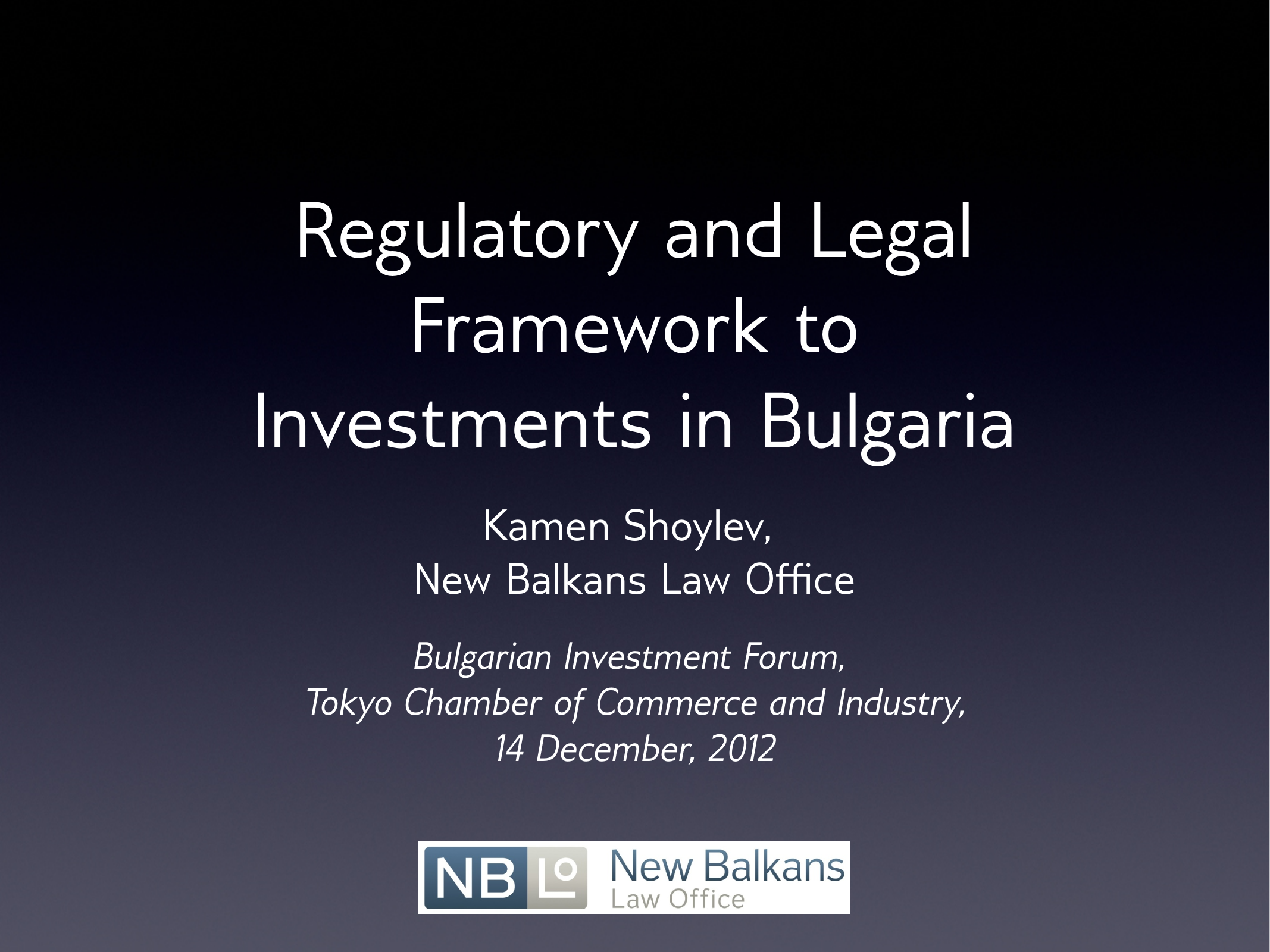

# Regulatory and Legal Framework to Investments in Bulgaria
Kamen Shoylev,
New Balkans Law Office
Bulgarian Investment Forum,
Tokyo Chamber of Commerce and Industry,
14 December, 2012